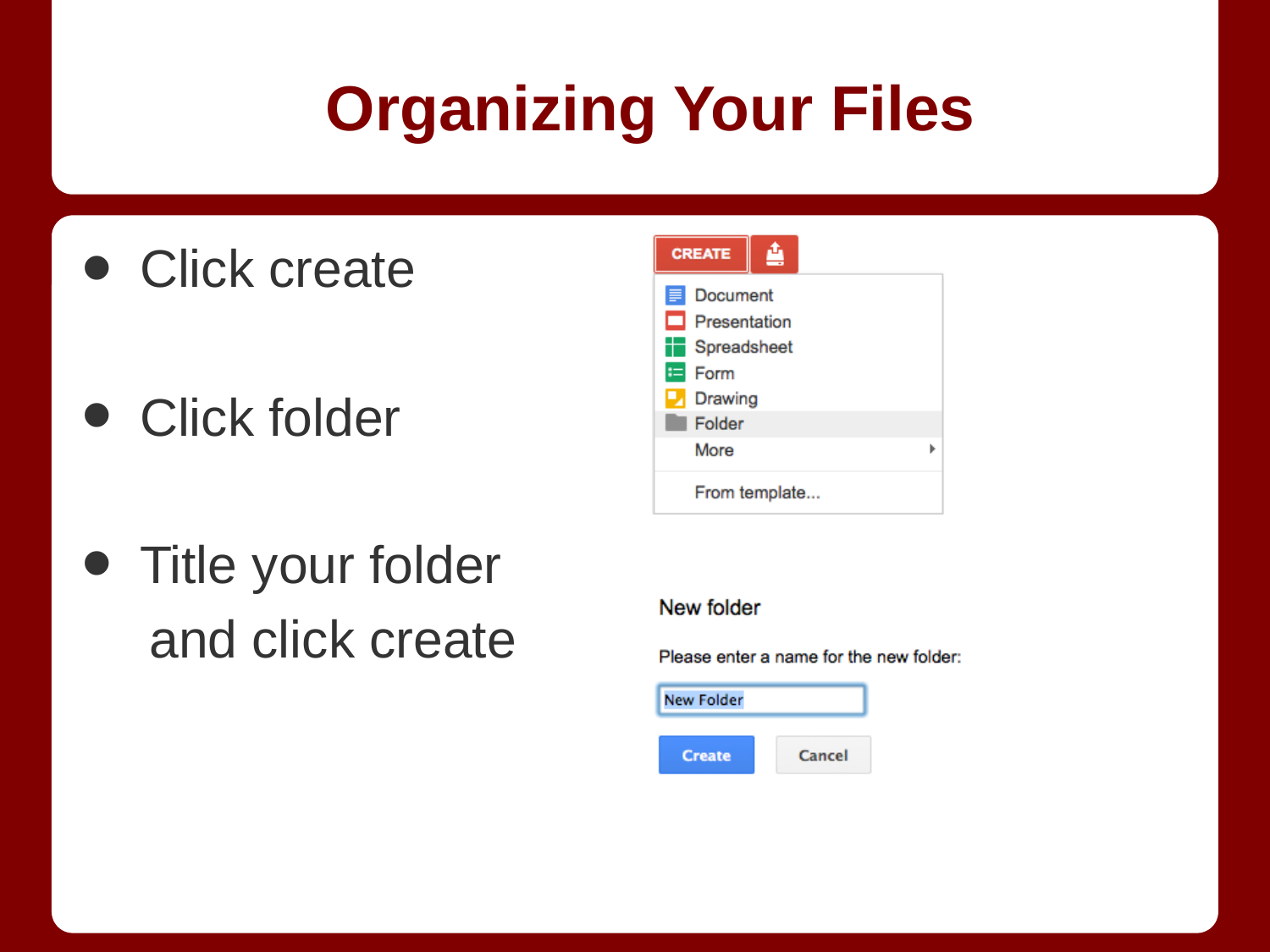

# Organizing Your Files
Click create

Click folder

Title your folder
     and click create